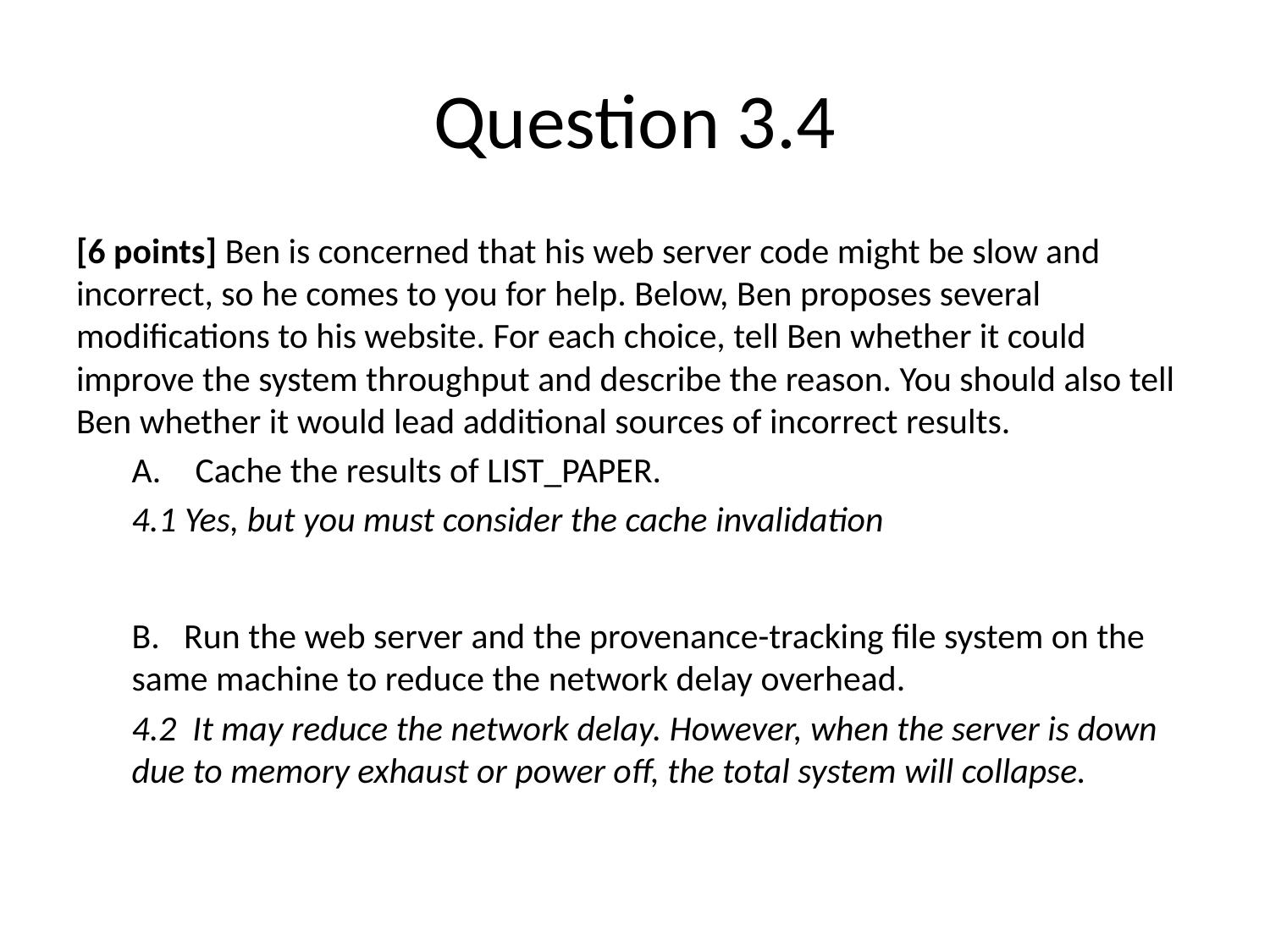

# Question 3.4
[6 points] Ben is concerned that his web server code might be slow and incorrect, so he comes to you for help. Below, Ben proposes several modifications to his website. For each choice, tell Ben whether it could improve the system throughput and describe the reason. You should also tell Ben whether it would lead additional sources of incorrect results.
Cache the results of LIST_PAPER.
4.1 Yes, but you must consider the cache invalidation

B.   Run the web server and the provenance-tracking file system on the same machine to reduce the network delay overhead.
4.2  It may reduce the network delay. However, when the server is down due to memory exhaust or power off, the total system will collapse.